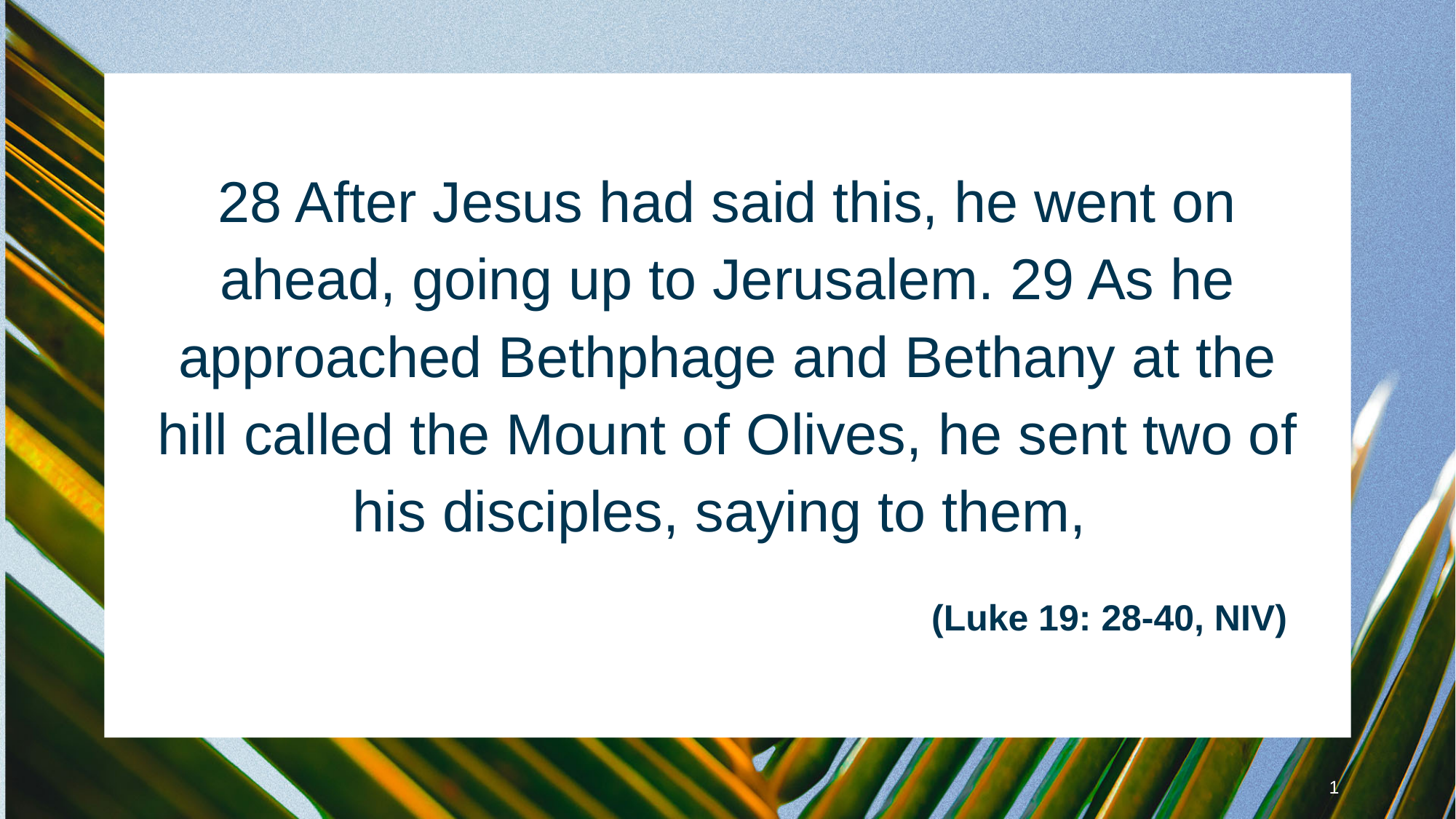

28 After Jesus had said this, he went on
ahead, going up to Jerusalem. 29 As he
approached Bethphage and Bethany at the
hill called the Mount of Olives, he sent two of
his disciples, saying to them, ​
							(Luke 19: 28-40, NIV)
1